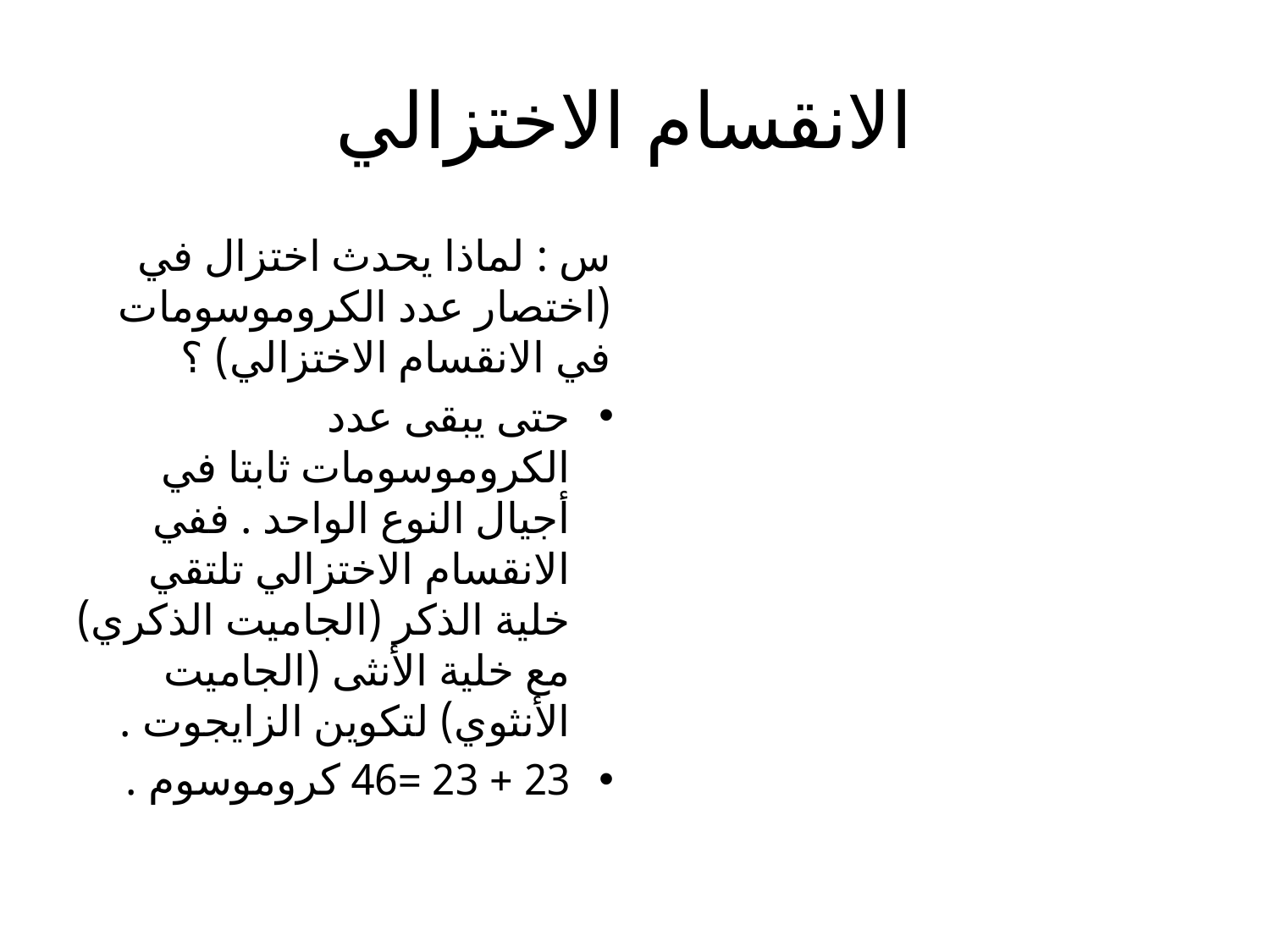

# الانقسام الاختزالي
س : لماذا يحدث اختزال في (اختصار عدد الكروموسومات في الانقسام الاختزالي) ؟
حتى يبقى عدد الكروموسومات ثابتا في أجيال النوع الواحد . ففي الانقسام الاختزالي تلتقي خلية الذكر (الجاميت الذكري) مع خلية الأنثى (الجاميت الأنثوي) لتكوين الزايجوت .
23 + 23 =46 كروموسوم .